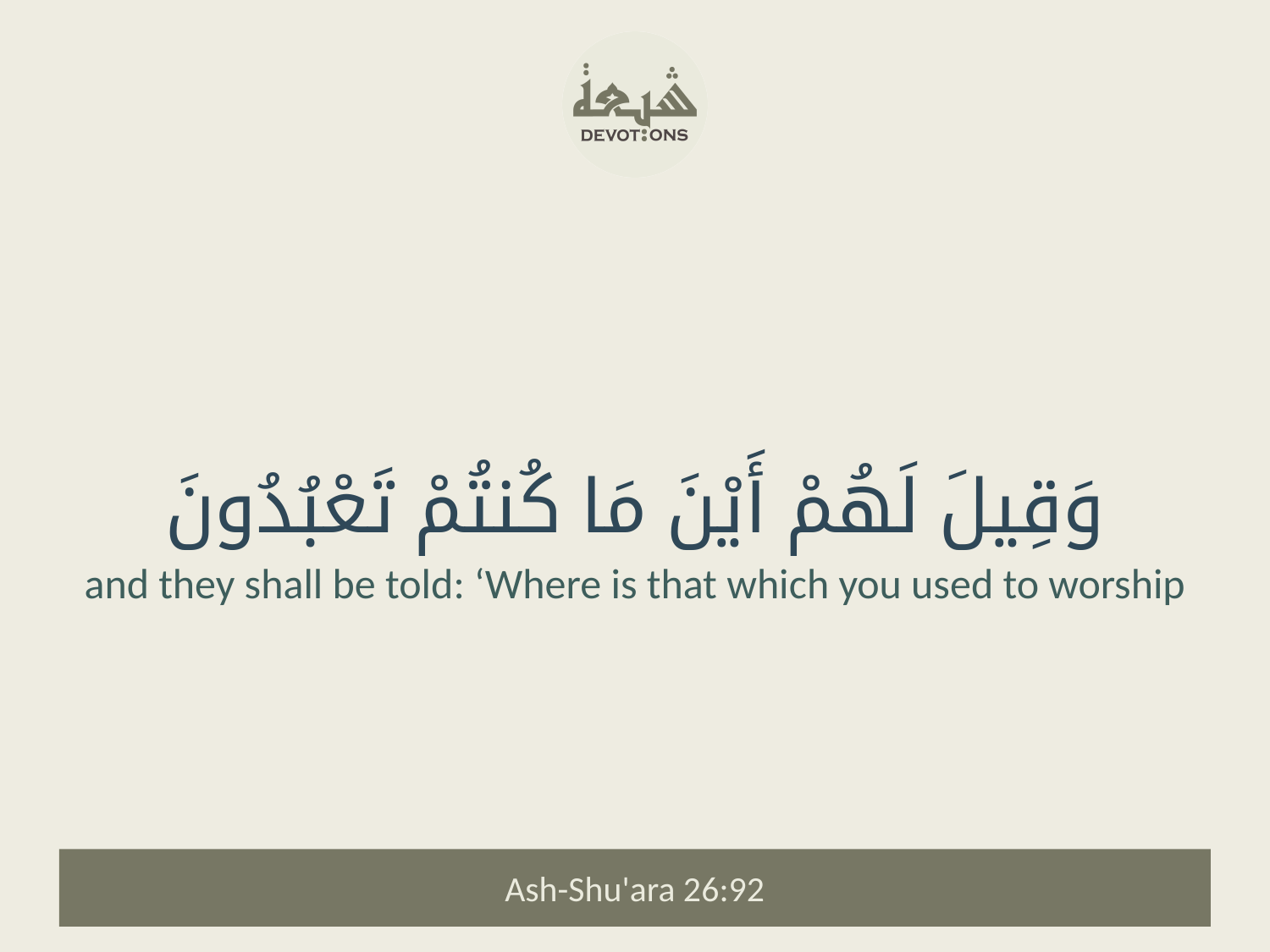

وَقِيلَ لَهُمْ أَيْنَ مَا كُنتُمْ تَعْبُدُونَ
and they shall be told: ‘Where is that which you used to worship
Ash-Shu'ara 26:92